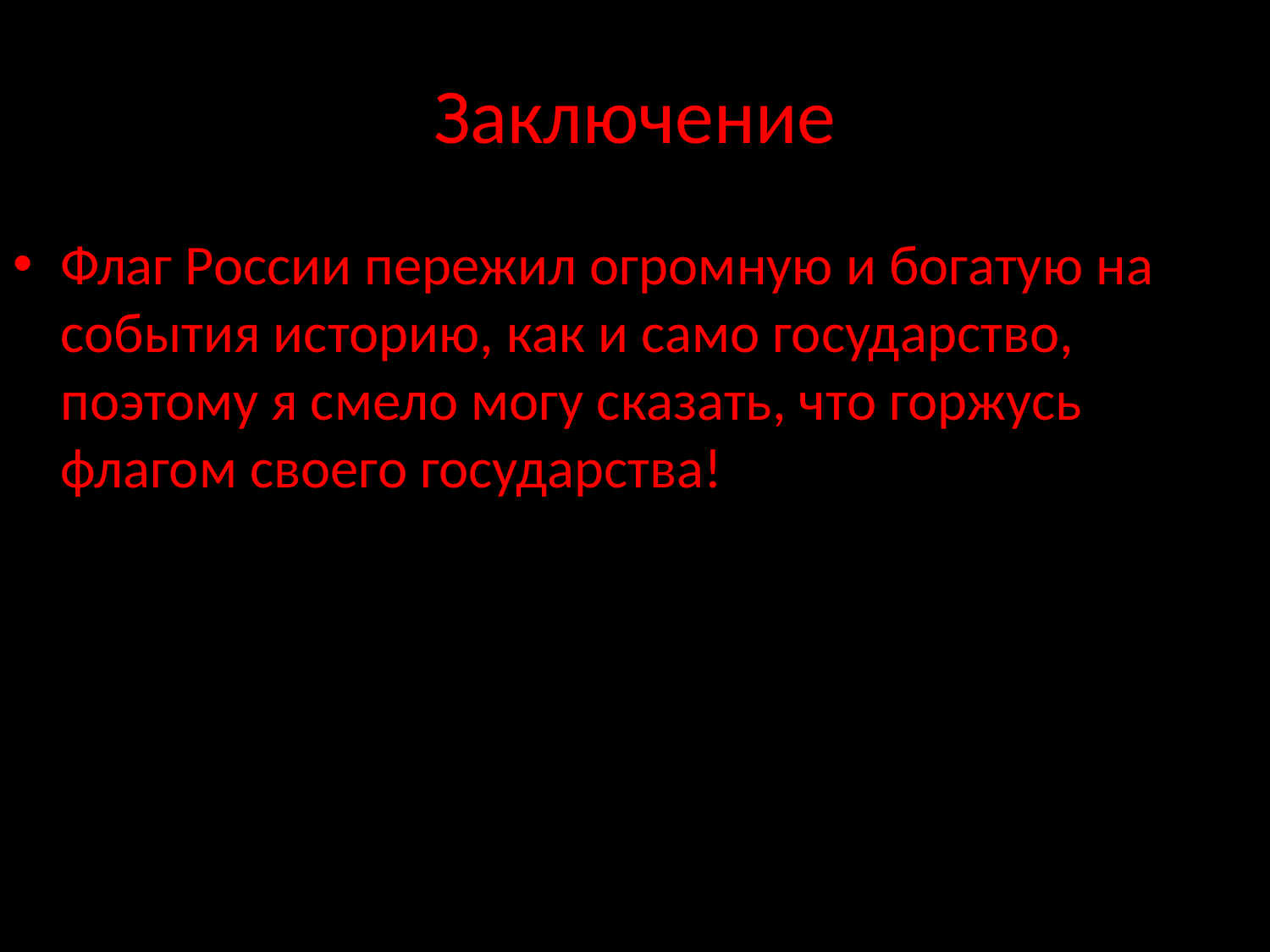

# Заключение
Флаг России пережил огромную и богатую на события историю, как и само государство,  поэтому я смело могу сказать, что горжусь флагом своего государства!.